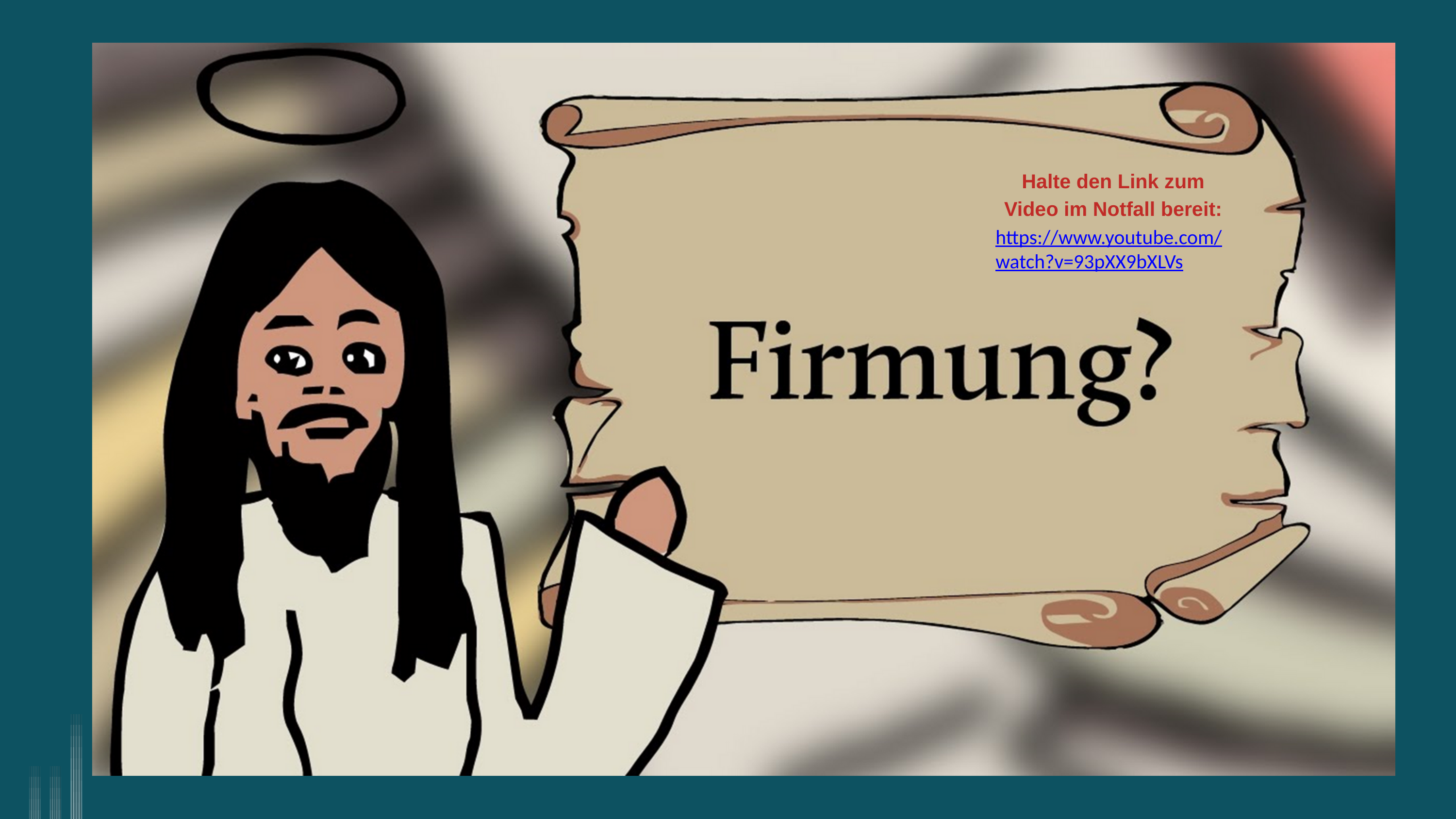

Halte den Link zum Video im Notfall bereit:
https://www.youtube.com/watch?v=93pXX9bXLVs